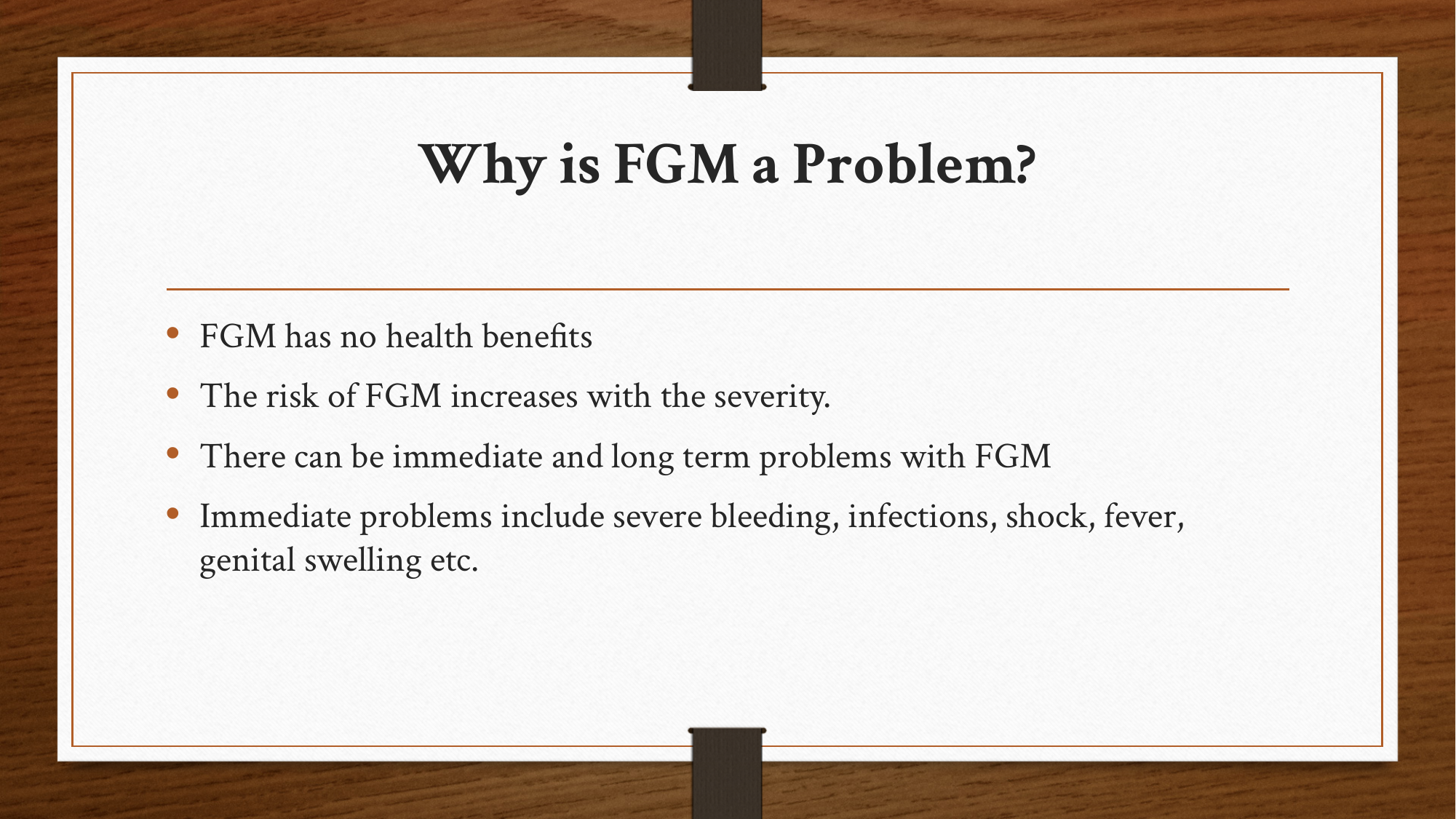

# Why is FGM a Problem?
FGM has no health benefits
The risk of FGM increases with the severity.
There can be immediate and long term problems with FGM
Immediate problems include severe bleeding, infections, shock, fever, genital swelling etc.